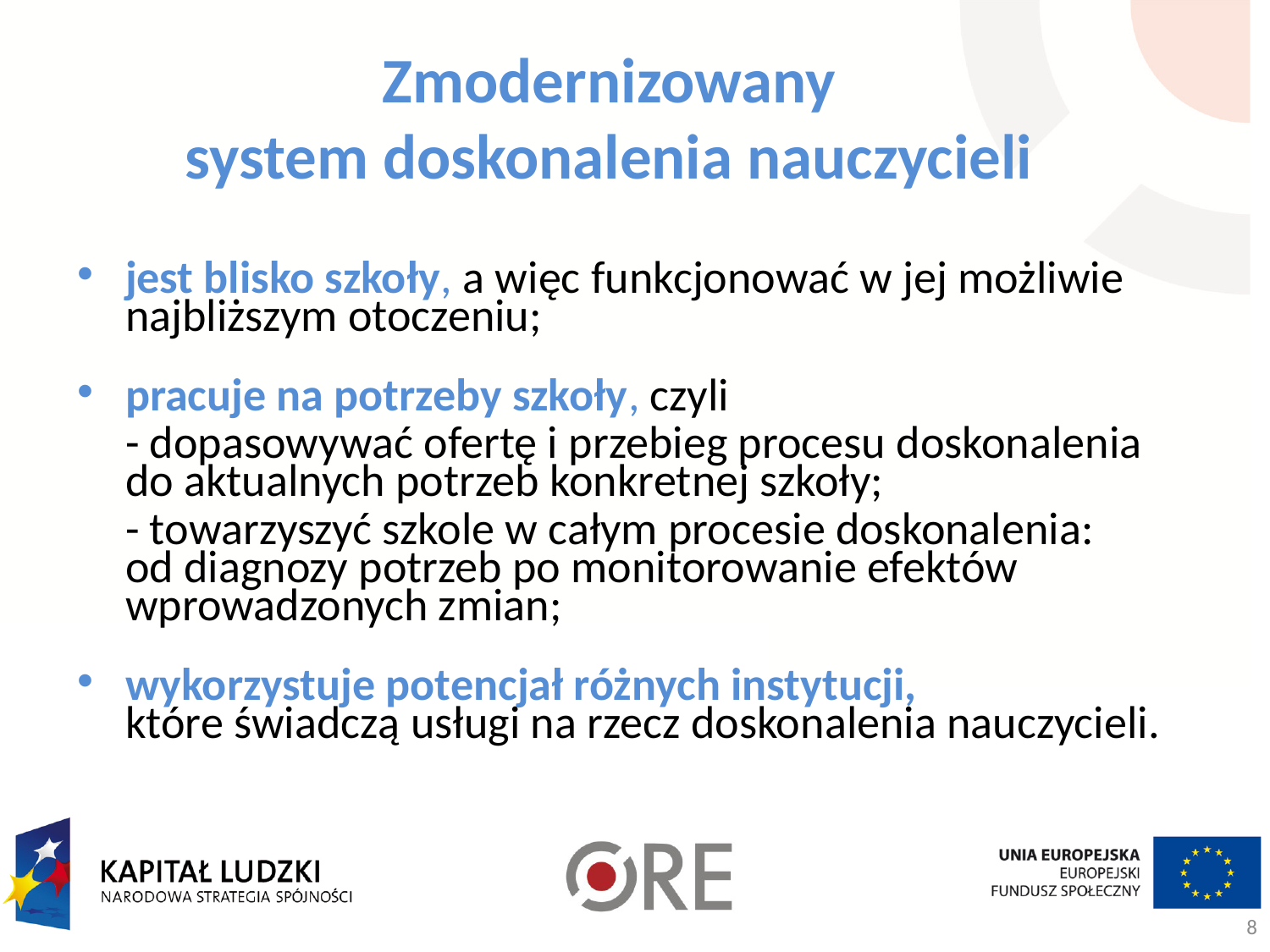

Zmodernizowany
system doskonalenia nauczycieli
jest blisko szkoły, a więc funkcjonować w jej możliwie najbliższym otoczeniu;

pracuje na potrzeby szkoły, czyli
	- dopasowywać ofertę i przebieg procesu doskonalenia do aktualnych potrzeb konkretnej szkoły;
	- towarzyszyć szkole w całym procesie doskonalenia:
od diagnozy potrzeb po monitorowanie efektów wprowadzonych zmian;

wykorzystuje potencjał różnych instytucji,
które świadczą usługi na rzecz doskonalenia nauczycieli.
8